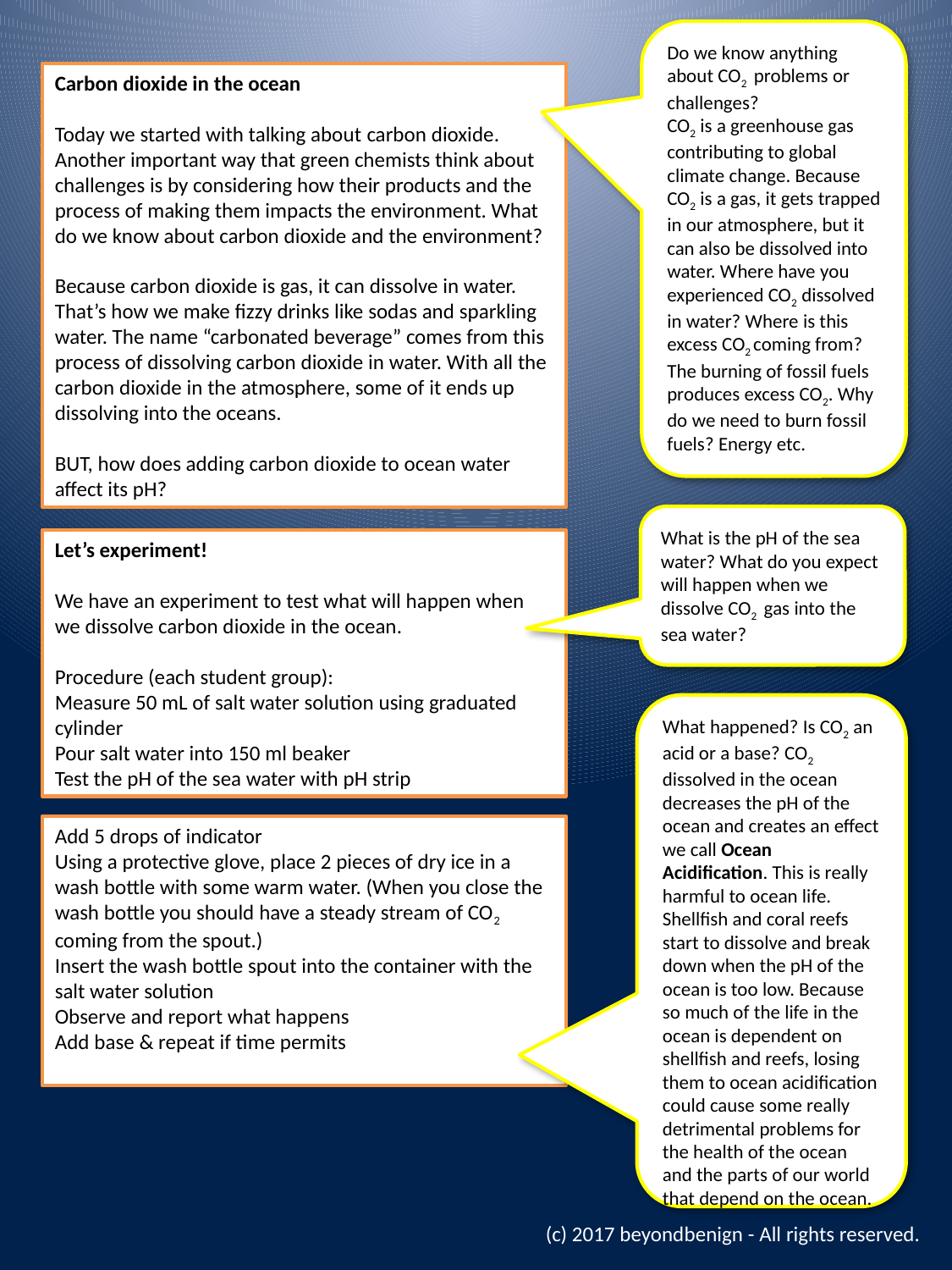

Do we know anything about CO2  problems or challenges?
CO2 is a greenhouse gas contributing to global climate change. Because CO2 is a gas, it gets trapped in our atmosphere, but it can also be dissolved into water. Where have you experienced CO2 dissolved in water? Where is this excess CO2 coming from?
The burning of fossil fuels produces excess CO2. Why do we need to burn fossil fuels? Energy etc.
Carbon dioxide in the ocean

Today we started with talking about carbon dioxide. Another important way that green chemists think about challenges is by considering how their products and the process of making them impacts the environment. What do we know about carbon dioxide and the environment?

Because carbon dioxide is gas, it can dissolve in water. That’s how we make fizzy drinks like sodas and sparkling water. The name “carbonated beverage” comes from this process of dissolving carbon dioxide in water. With all the carbon dioxide in the atmosphere, some of it ends up dissolving into the oceans.

BUT, how does adding carbon dioxide to ocean water affect its pH?
What is the pH of the sea water? What do you expect will happen when we dissolve CO2  gas into the sea water?
Let’s experiment!

We have an experiment to test what will happen when we dissolve carbon dioxide in the ocean.

Procedure (each student group):
Measure 50 mL of salt water solution using graduated cylinder
Pour salt water into 150 ml beaker
Test the pH of the sea water with pH strip
What happened? Is CO2 an acid or a base? CO2 dissolved in the ocean decreases the pH of the ocean and creates an effect we call Ocean Acidification. This is really harmful to ocean life. Shellfish and coral reefs start to dissolve and break down when the pH of the ocean is too low. Because so much of the life in the ocean is dependent on shellfish and reefs, losing them to ocean acidification could cause some really detrimental problems for the health of the ocean and the parts of our world that depend on the ocean.
Add 5 drops of indicator
Using a protective glove, place 2 pieces of dry ice in a wash bottle with some warm water. (When you close the wash bottle you should have a steady stream of CO2 coming from the spout.)
Insert the wash bottle spout into the container with the salt water solution
Observe and report what happens
Add base & repeat if time permits

(c) 2017 beyondbenign - All rights reserved.